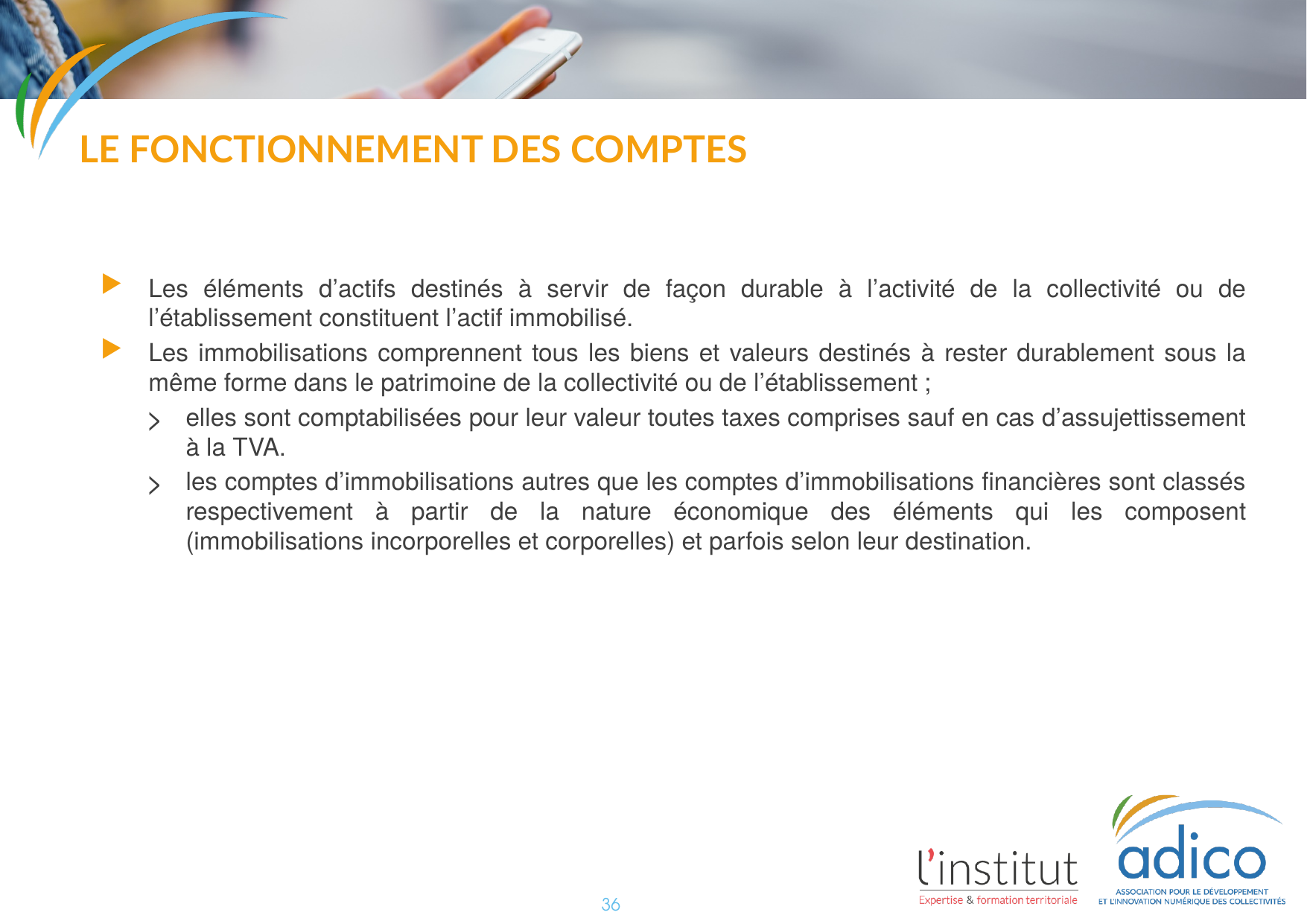

# Le fonctionnement des comptes
Les éléments d’actifs destinés à servir de façon durable à l’activité de la collectivité ou de l’établissement constituent l’actif immobilisé.
Les immobilisations comprennent tous les biens et valeurs destinés à rester durablement sous la même forme dans le patrimoine de la collectivité ou de l’établissement ;
elles sont comptabilisées pour leur valeur toutes taxes comprises sauf en cas d’assujettissement à la TVA.
les comptes d’immobilisations autres que les comptes d’immobilisations financières sont classés respectivement à partir de la nature économique des éléments qui les composent (immobilisations incorporelles et corporelles) et parfois selon leur destination.